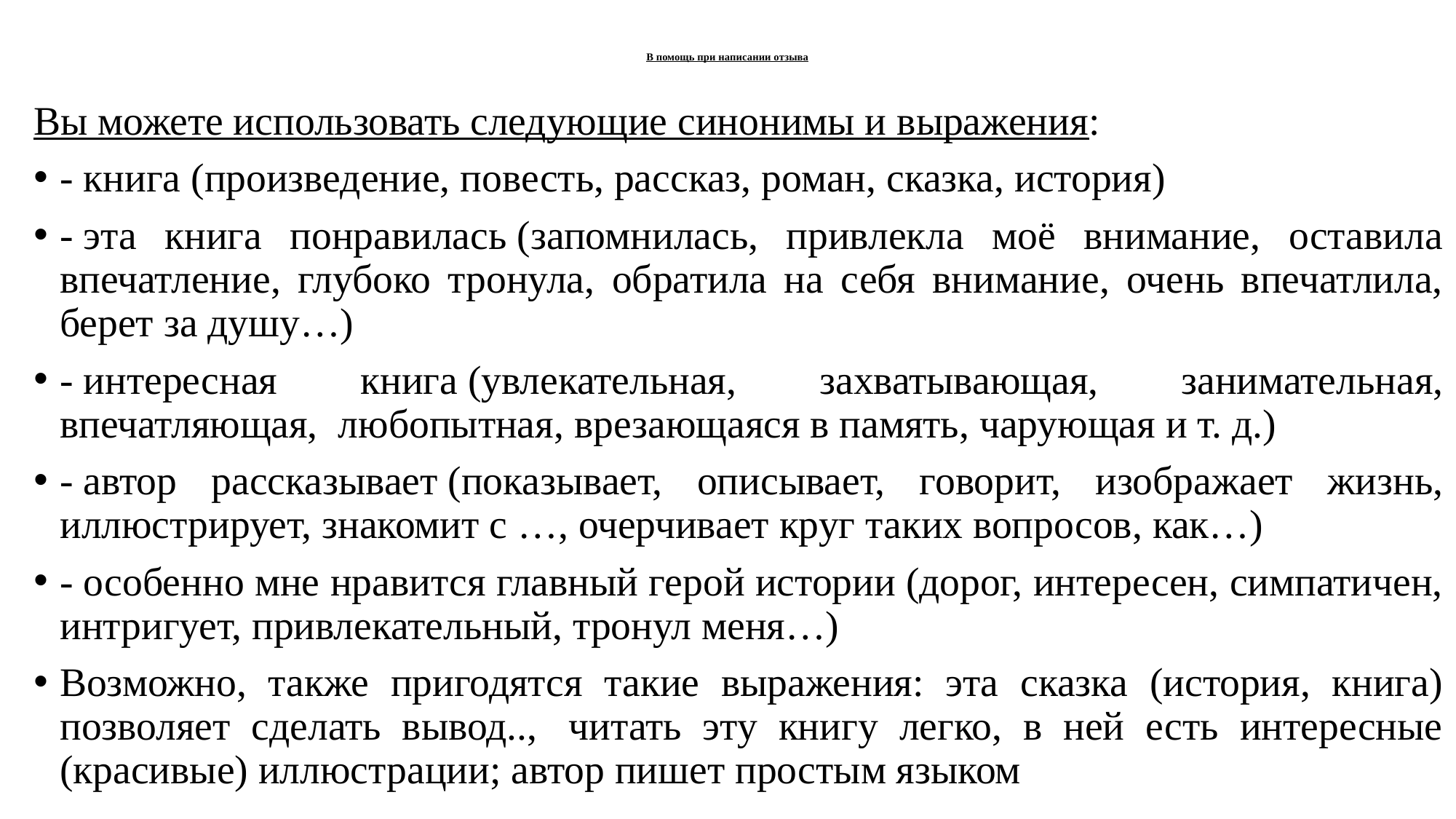

# В помощь при написании отзыва
Вы можете использовать следующие синонимы и выражения:
- книга (произведение, повесть, рассказ, роман, сказка, история)
- эта книга понравилась (запомнилась, привлекла моё внимание, оставила впечатление, глубоко тронула, обратила на себя внимание, очень впечатлила, берет за душу…)
- интересная книга (увлекательная, захватывающая, занимательная, впечатляющая,  любопытная, врезающаяся в память, чарующая и т. д.)
- автор рассказывает (показывает, описывает, говорит, изображает жизнь, иллюстрирует, знакомит с …, очерчивает круг таких вопросов, как…)
- особенно мне нравится главный герой истории (дорог, интересен, симпатичен, интригует, привлекательный, тронул меня…)
Возможно, также пригодятся такие выражения: эта сказка (история, книга) позволяет сделать вывод..,  читать эту книгу легко, в ней есть интересные (красивые) иллюстрации; автор пишет простым языком